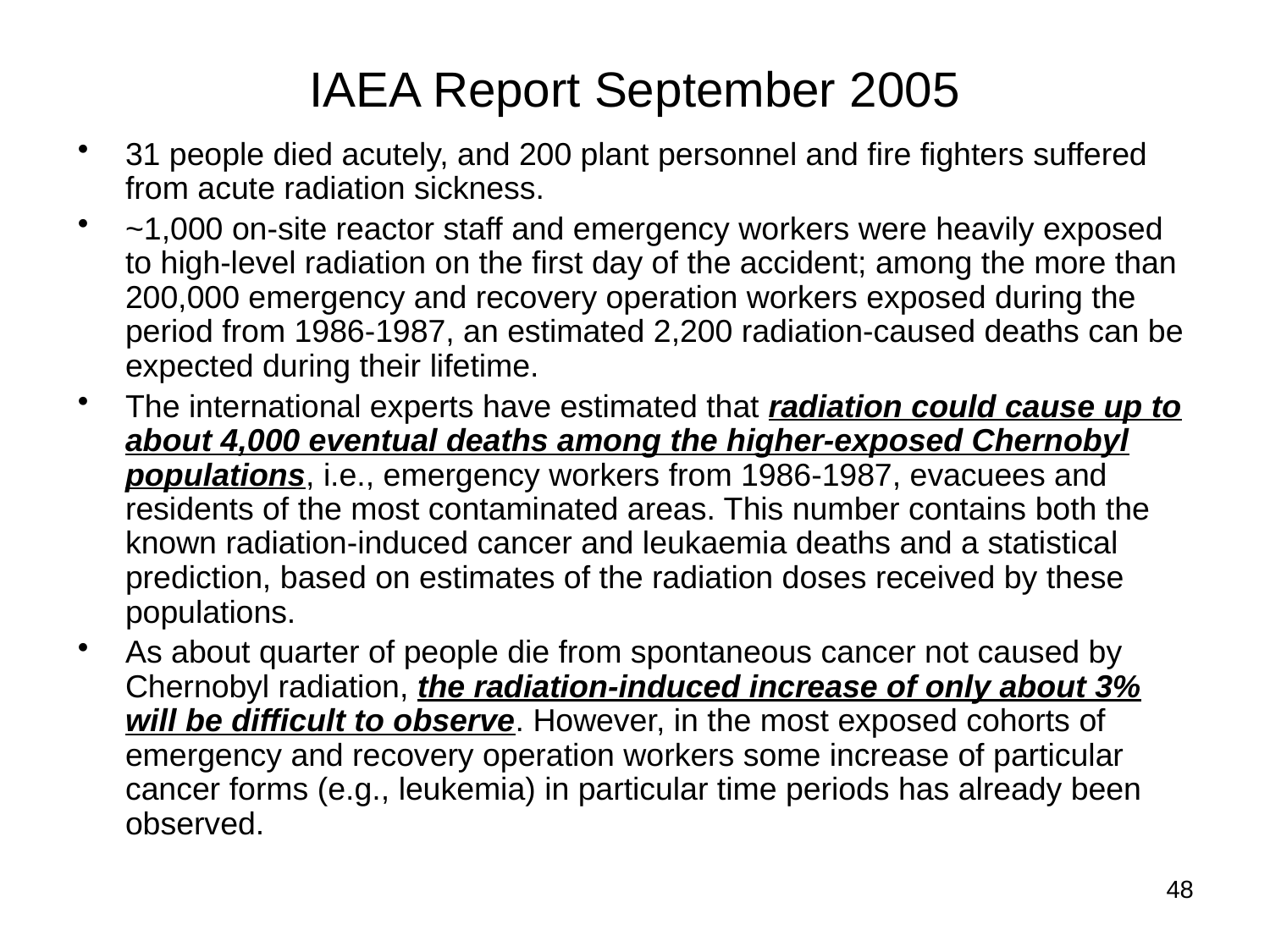

# IAEA Report September 2005
31 people died acutely, and 200 plant personnel and fire fighters suffered from acute radiation sickness.
~1,000 on-site reactor staff and emergency workers were heavily exposed to high-level radiation on the first day of the accident; among the more than 200,000 emergency and recovery operation workers exposed during the period from 1986-1987, an estimated 2,200 radiation-caused deaths can be expected during their lifetime.
The international experts have estimated that radiation could cause up to about 4,000 eventual deaths among the higher-exposed Chernobyl populations, i.e., emergency workers from 1986-1987, evacuees and residents of the most contaminated areas. This number contains both the known radiation-induced cancer and leukaemia deaths and a statistical prediction, based on estimates of the radiation doses received by these populations.
As about quarter of people die from spontaneous cancer not caused by Chernobyl radiation, the radiation-induced increase of only about 3% will be difficult to observe. However, in the most exposed cohorts of emergency and recovery operation workers some increase of particular cancer forms (e.g., leukemia) in particular time periods has already been observed.
48